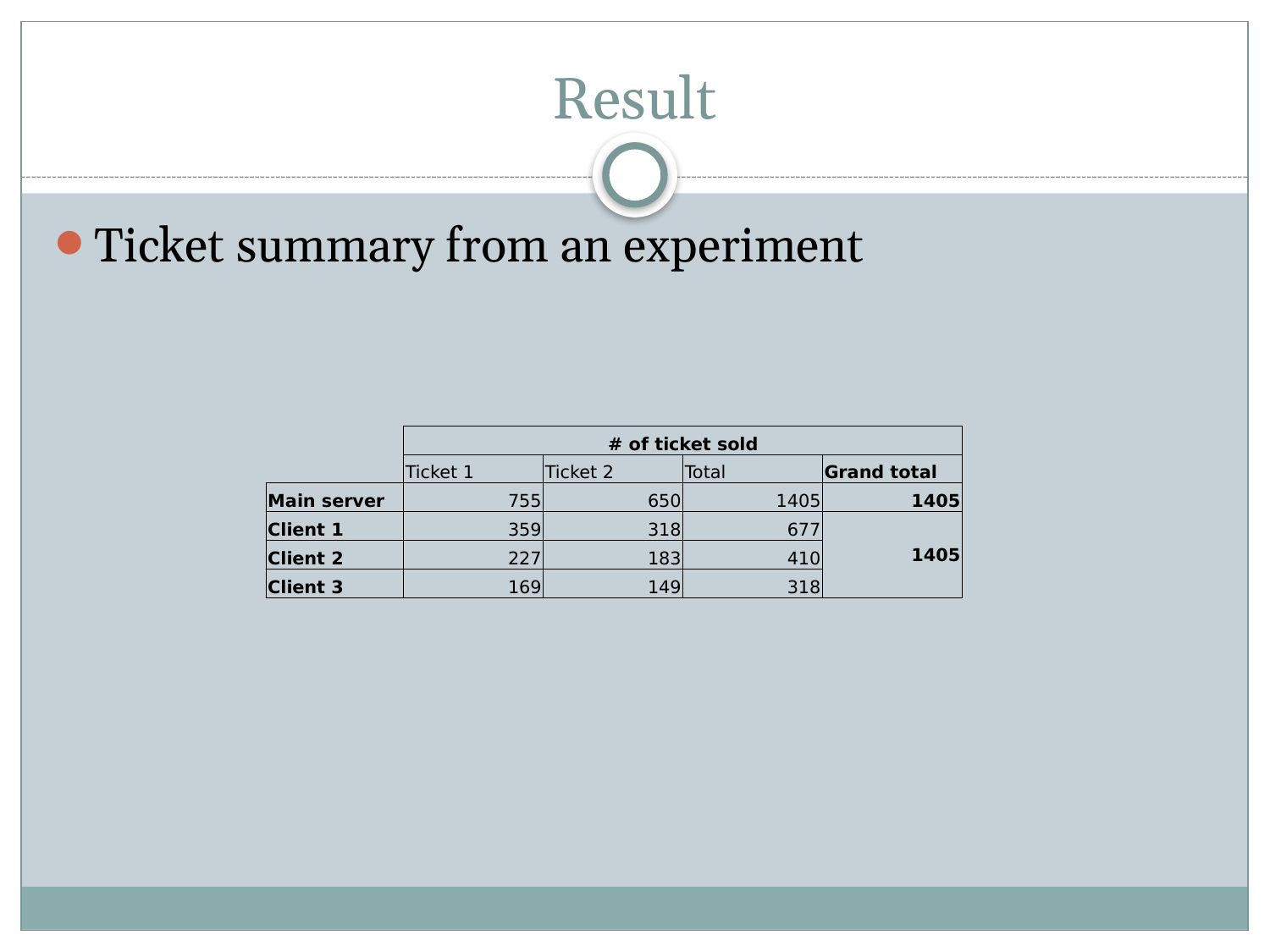

# Result
Ticket summary from an experiment
|  | # of ticket sold |  |  |  |
| --- | --- | --- | --- | --- |
|  | Ticket 1 | Ticket 2 | Total | Grand total |
| Main server | 755 | 650 | 1405 | 1405 |
| Client 1 | 359 | 318 | 677 | 1405 |
| Client 2 | 227 | 183 | 410 |  |
| Client 3 | 169 | 149 | 318 |  |